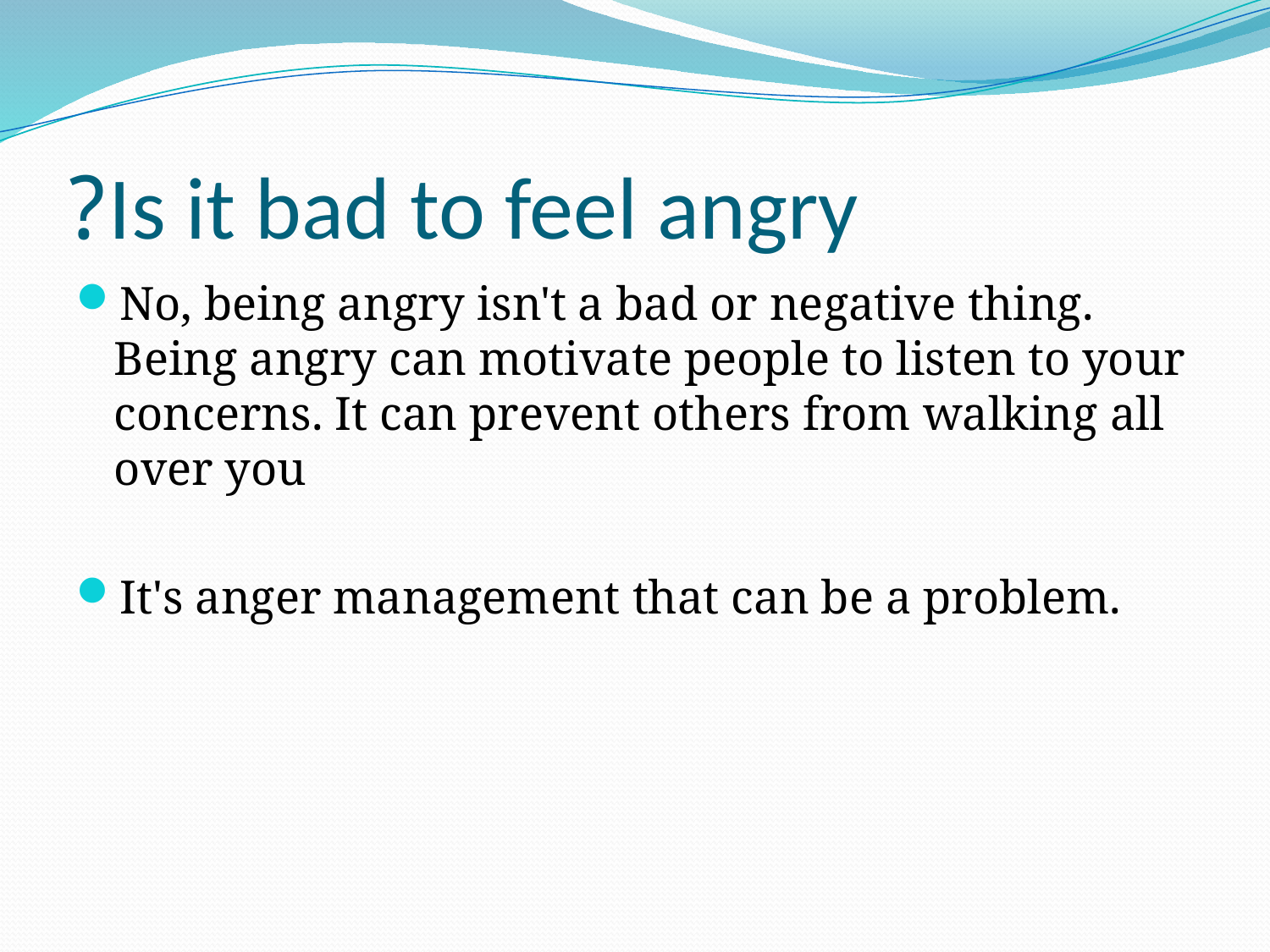

# Is it bad to feel angry?
No, being angry isn't a bad or negative thing. Being angry can motivate people to listen to your concerns. It can prevent others from walking all over you

It's anger management that can be a problem.